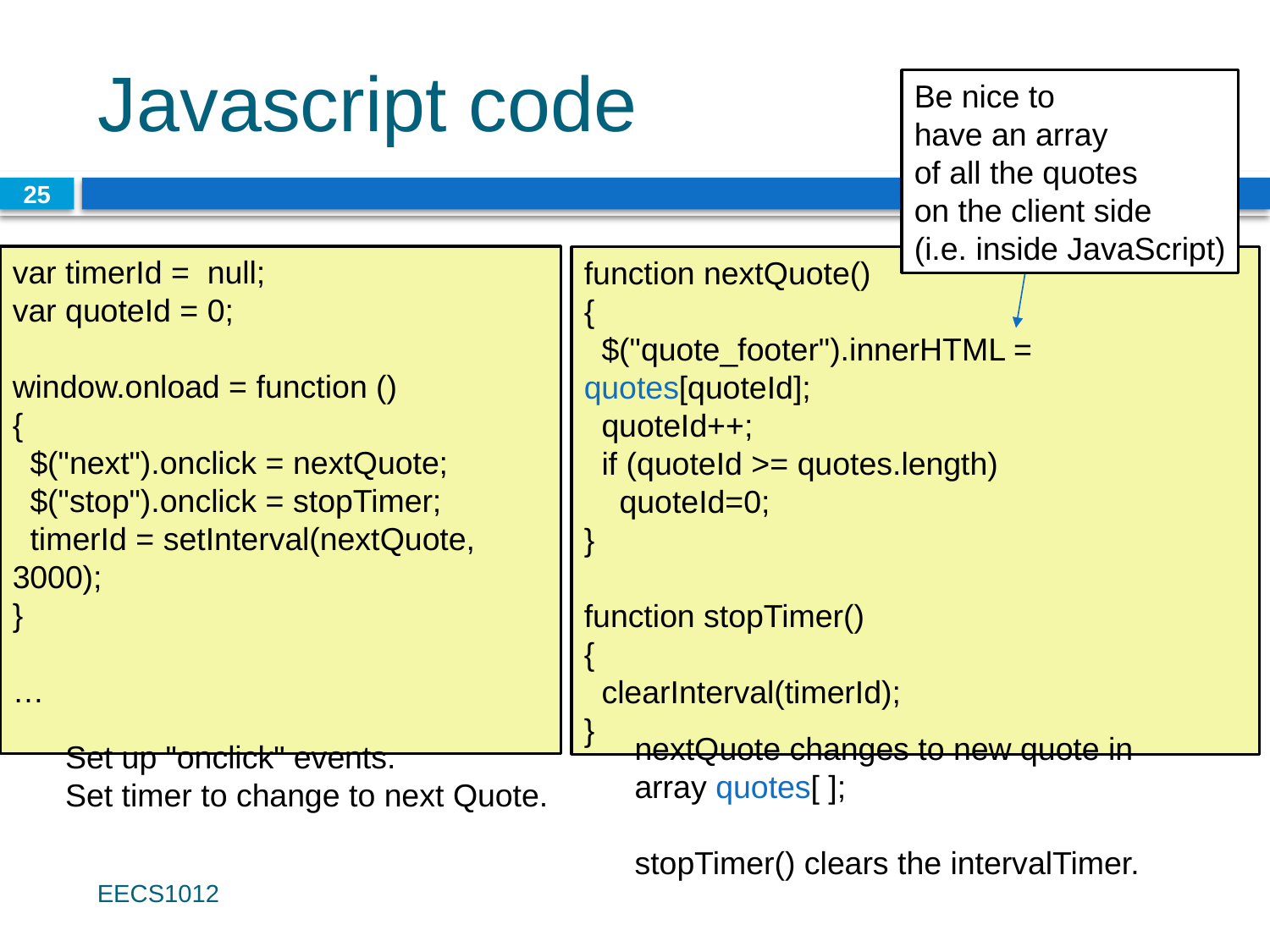

# Javascript code
Be nice to
have an array
of all the quotes
on the client side
(i.e. inside JavaScript)
25
var timerId =  null;
var quoteId = 0;

window.onload = function ()
{
  $("next").onclick = nextQuote;
  $("stop").onclick = stopTimer;
  timerId = setInterval(nextQuote, 3000);
}

…

function nextQuote()
{
  $("quote_footer").innerHTML = quotes[quoteId];
  quoteId++;
  if (quoteId >= quotes.length)
    quoteId=0;
}

function stopTimer()
{
  clearInterval(timerId);
}
nextQuote changes to new quote in
array quotes[ ];

stopTimer() clears the intervalTimer.
Set up "onclick" events.
Set timer to change to next Quote.
EECS1012